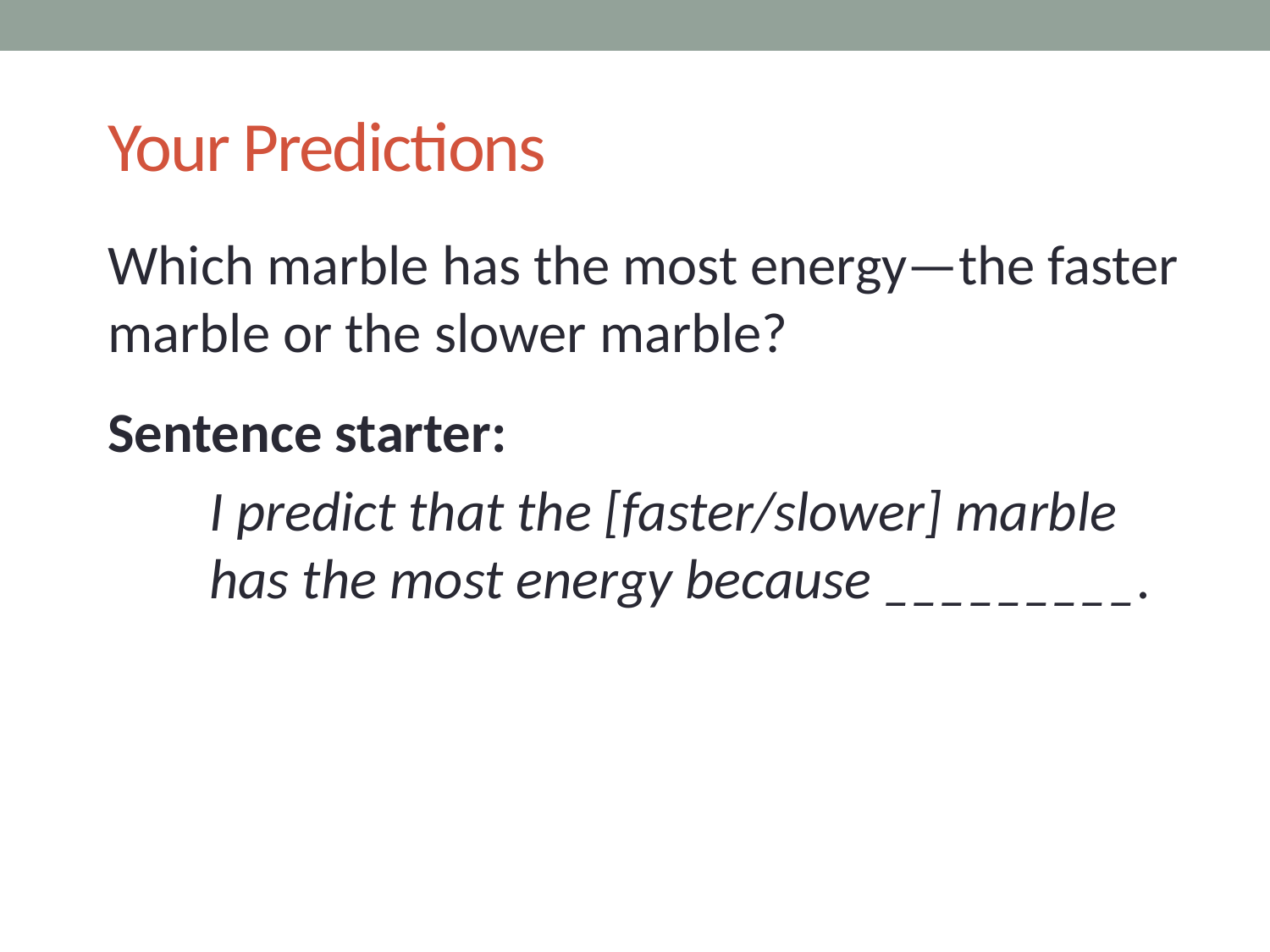

# Your Predictions
Which marble has the most energy—the faster marble or the slower marble?
Sentence starter:
I predict that the [faster/slower] marble has the most energy because _________.